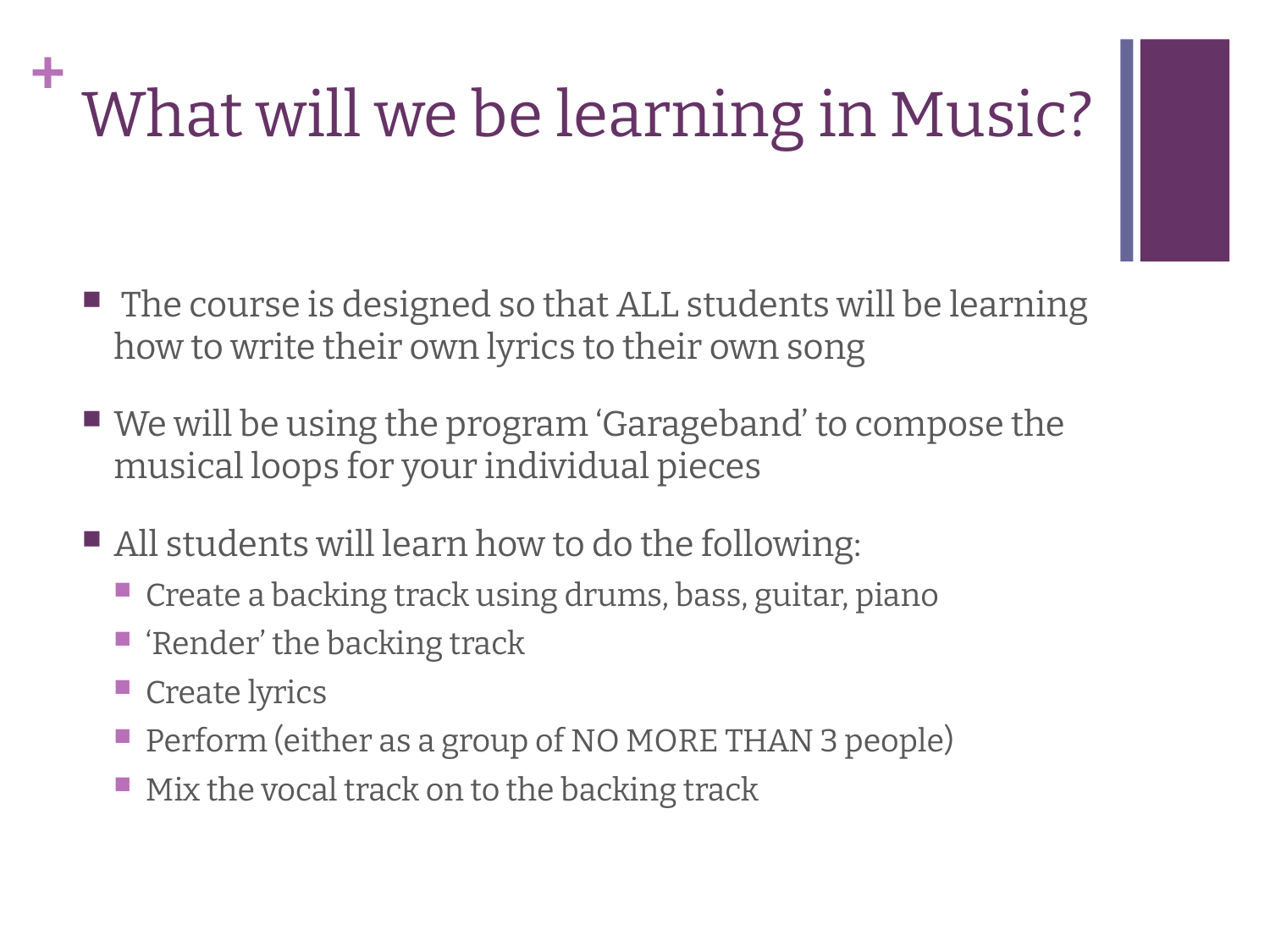

# What will we be learning in Music?
 The course is designed so that ALL students will be learning how to write their own lyrics to their own song
We will be using the program ‘Garageband’ to compose the musical loops for your individual pieces
All students will learn how to do the following:
Create a backing track using drums, bass, guitar, piano
‘Render’ the backing track
Create lyrics
Perform (either as a group of NO MORE THAN 3 people)
Mix the vocal track on to the backing track